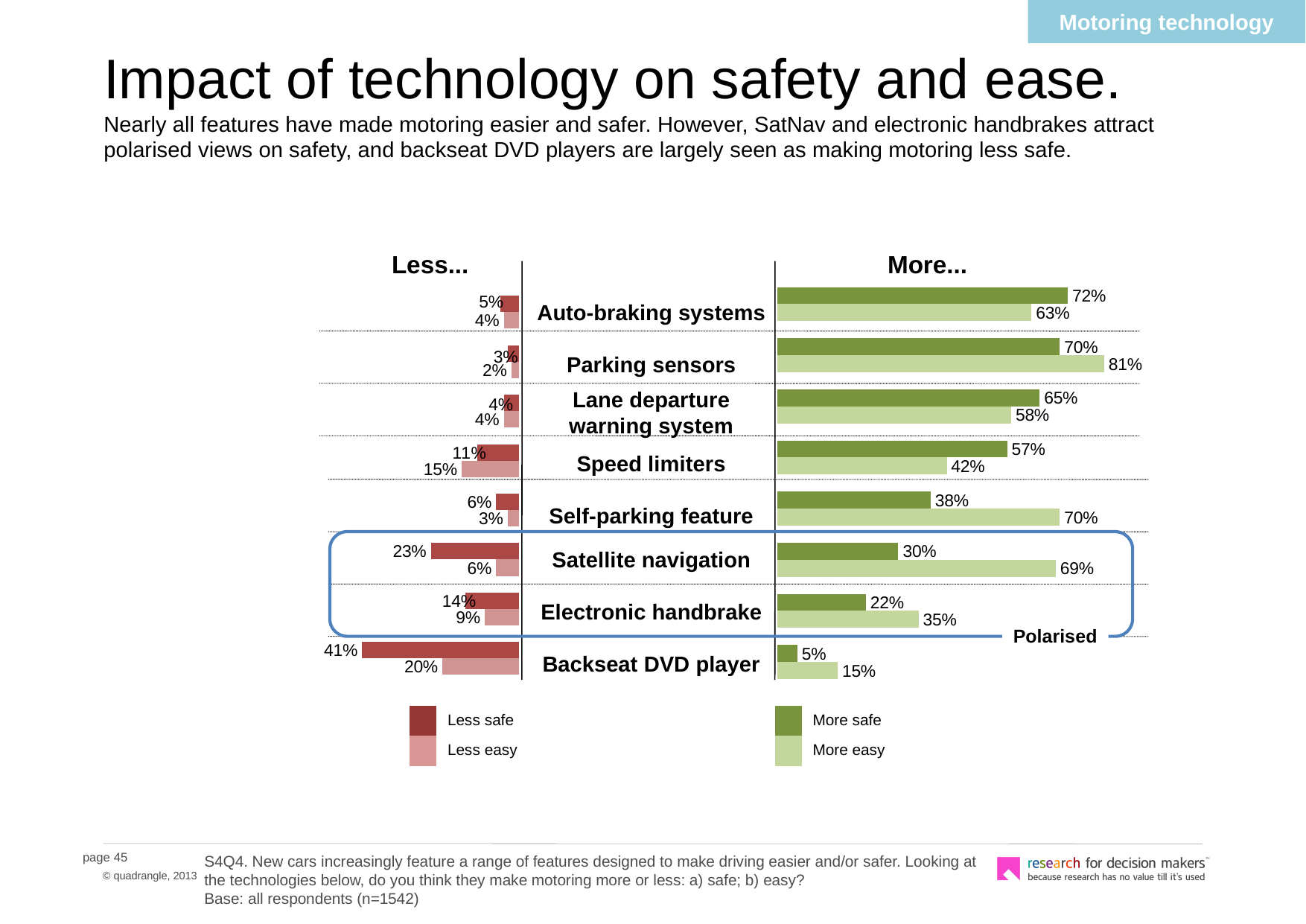

Motoring technology
# Impact of technology on safety and ease. Nearly all features have made motoring easier and safer. However, SatNav and electronic handbrakes attract polarised views on safety, and backseat DVD players are largely seen as making motoring less safe.
Less...
More...

### Chart

| Category | More safe | More easy |
|---|---|---|
| Auto-braking systems | 0.7200000000000006 | 0.6300000000000033 |
| Parking sensors | 0.7000000000000006 | 0.81 |
| Lane departure warning system | 0.6500000000000035 | 0.5800000000000001 |
| Speed limiters | 0.57 | 0.4200000000000003 |
| Self-parking feature | 0.38000000000000167 | 0.7000000000000006 |
| Satellite navigation | 0.3000000000000003 | 0.6900000000000006 |
| Electronic handbrake | 0.22 | 0.3500000000000003 |
| Back seat DVD player | 0.05 | 0.15000000000000024 |

### Chart

| Category | Less safe | Less easy |
|---|---|---|
| Auto-braking systems | 0.05 | 0.04000000000000002 |
| Parking sensors | 0.030000000000000002 | 0.02000000000000001 |
| Lane departure warning system | 0.04000000000000002 | 0.04000000000000002 |
| Speed limiters | 0.11 | 0.15000000000000024 |
| Self-parking feature | 0.06000000000000003 | 0.030000000000000002 |
| Satellite navigation | 0.23 | 0.06000000000000003 |
| Electronic handbrake | 0.14 | 0.09000000000000002 |
| Back seat DVD player | 0.4100000000000003 | 0.2 |
Auto-braking systems
Parking sensors
Lane departure warning system
Speed limiters
Self-parking feature

Satellite navigation
Electronic handbrake
Polarised
Backseat DVD player
|  | Less safe |
| --- | --- |
|  | Less easy |
|  | More safe |
| --- | --- |
|  | More easy |

S4Q4. New cars increasingly feature a range of features designed to make driving easier and/or safer. Looking at the technologies below, do you think they make motoring more or less: a) safe; b) easy?
Base: all respondents (n=1542)